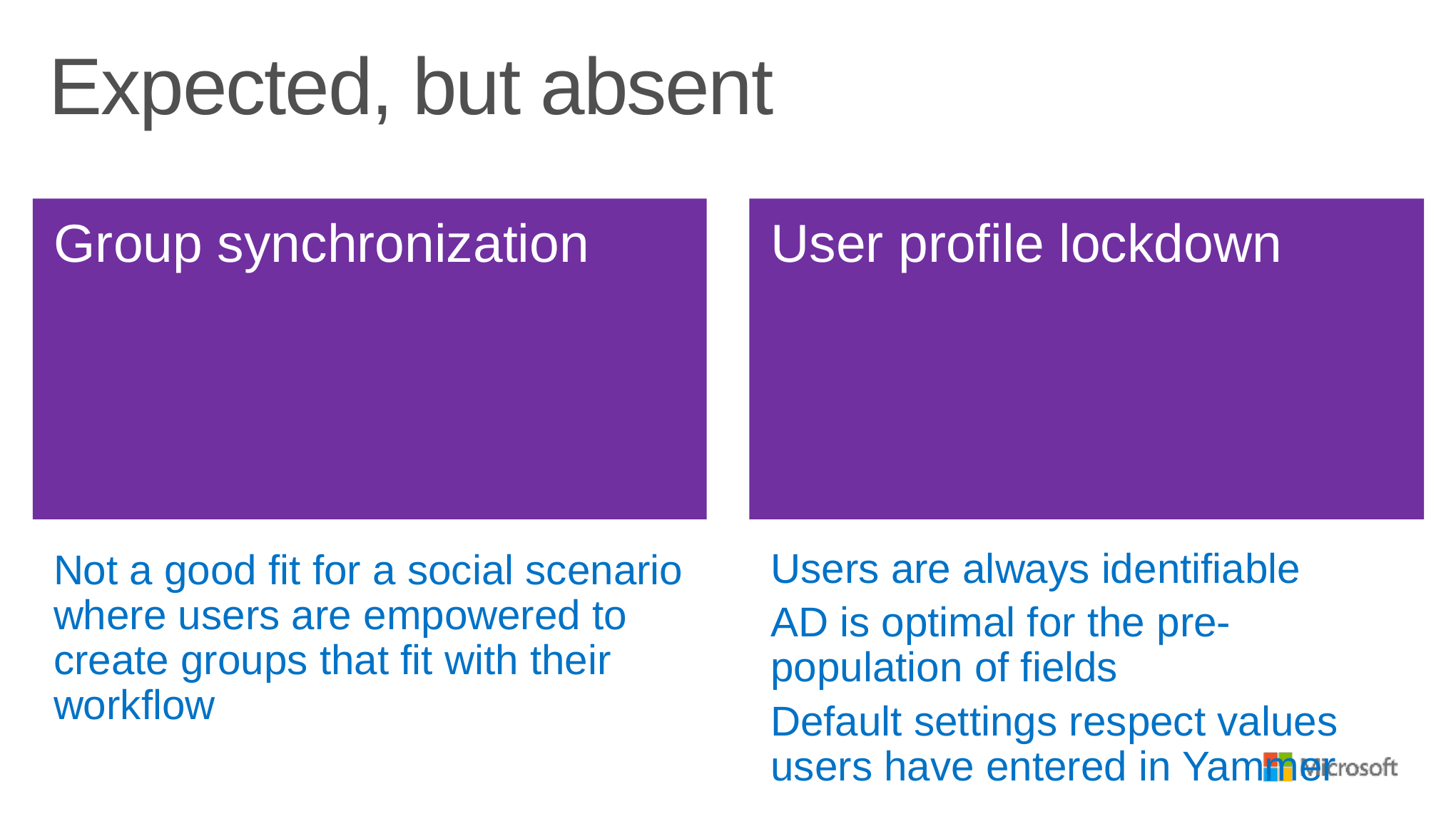

# Expected, but absent
Group synchronization
User profile lockdown
Users are always identifiable
AD is optimal for the pre-population of fields
Default settings respect values users have entered in Yammer
Not a good fit for a social scenario where users are empowered to create groups that fit with their workflow